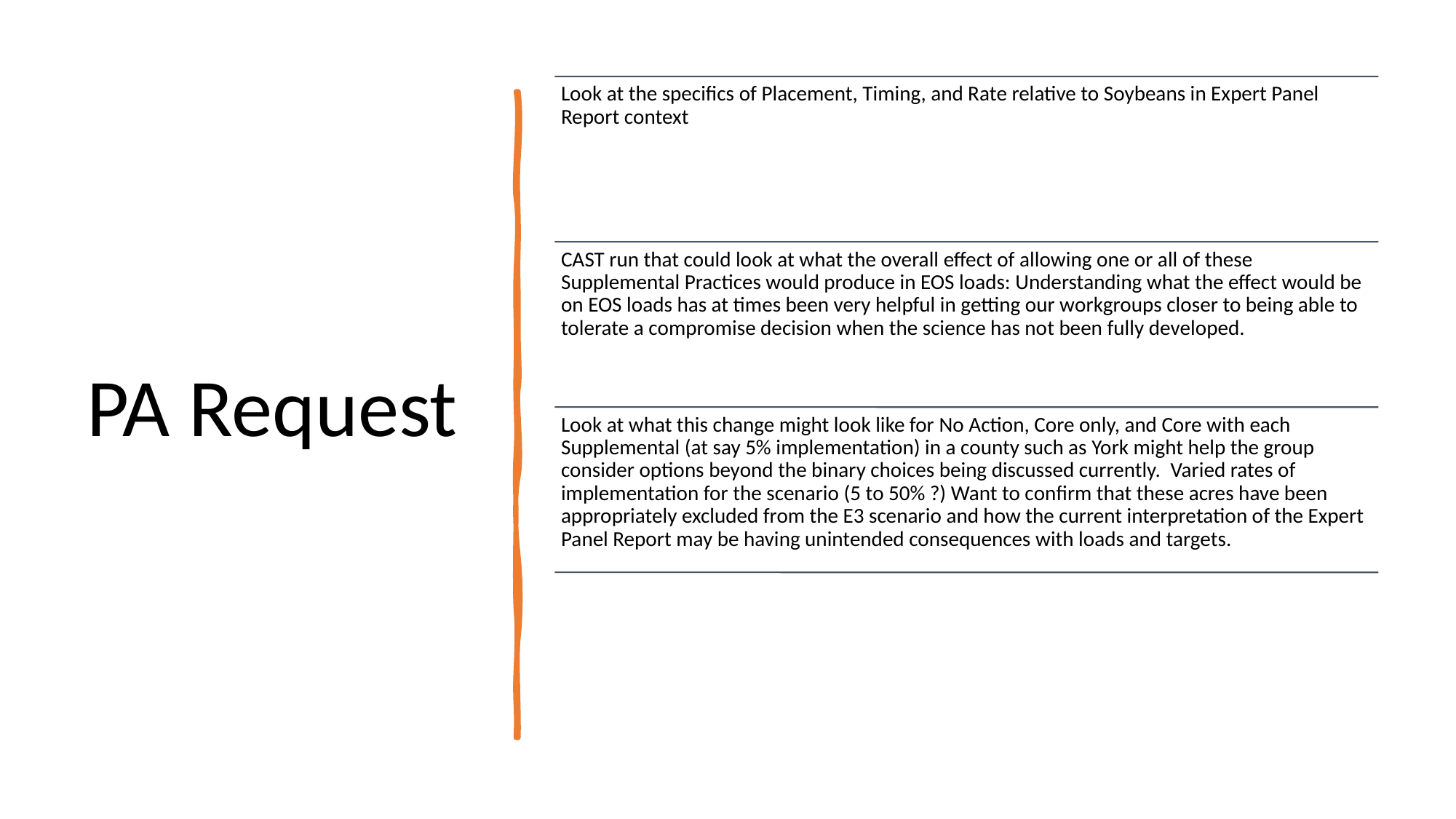

Look at the specifics of Placement, Timing, and Rate relative to Soybeans in Expert Panel Report context
CAST run that could look at what the overall effect of allowing one or all of these Supplemental Practices would produce in EOS loads: Understanding what the effect would be on EOS loads has at times been very helpful in getting our workgroups closer to being able to tolerate a compromise decision when the science has not been fully developed.
Look at what this change might look like for No Action, Core only, and Core with each Supplemental (at say 5% implementation) in a county such as York might help the group consider options beyond the binary choices being discussed currently.  Varied rates of implementation for the scenario (5 to 50% ?) Want to confirm that these acres have been appropriately excluded from the E3 scenario and how the current interpretation of the Expert Panel Report may be having unintended consequences with loads and targets.

# PA Request